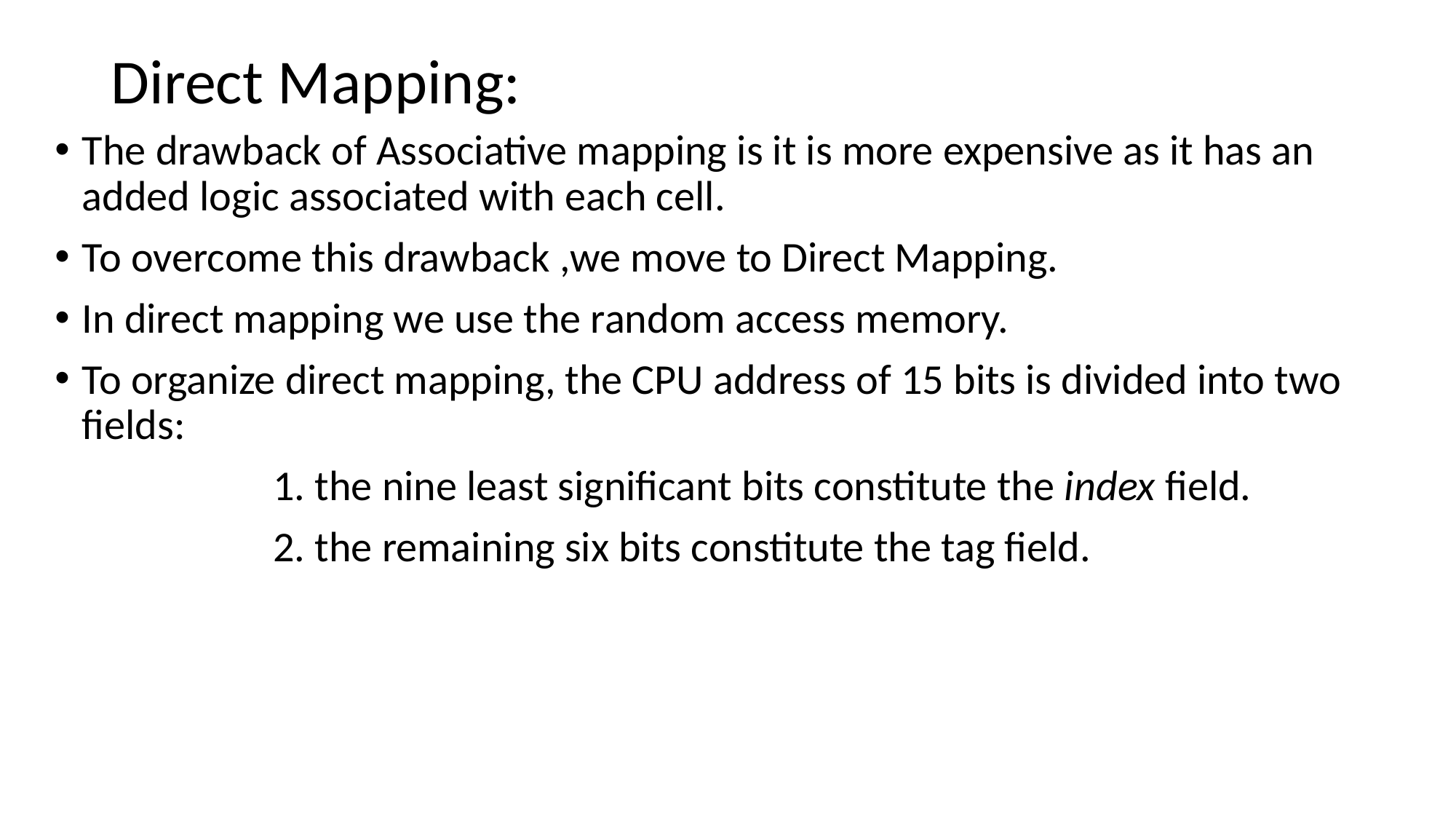

# Direct Mapping:
The drawback of Associative mapping is it is more expensive as it has an added logic associated with each cell.
To overcome this drawback ,we move to Direct Mapping.
In direct mapping we use the random access memory.
To organize direct mapping, the CPU address of 15 bits is divided into two fields:
		1. the nine least significant bits constitute the index field.
		2. the remaining six bits constitute the tag field.